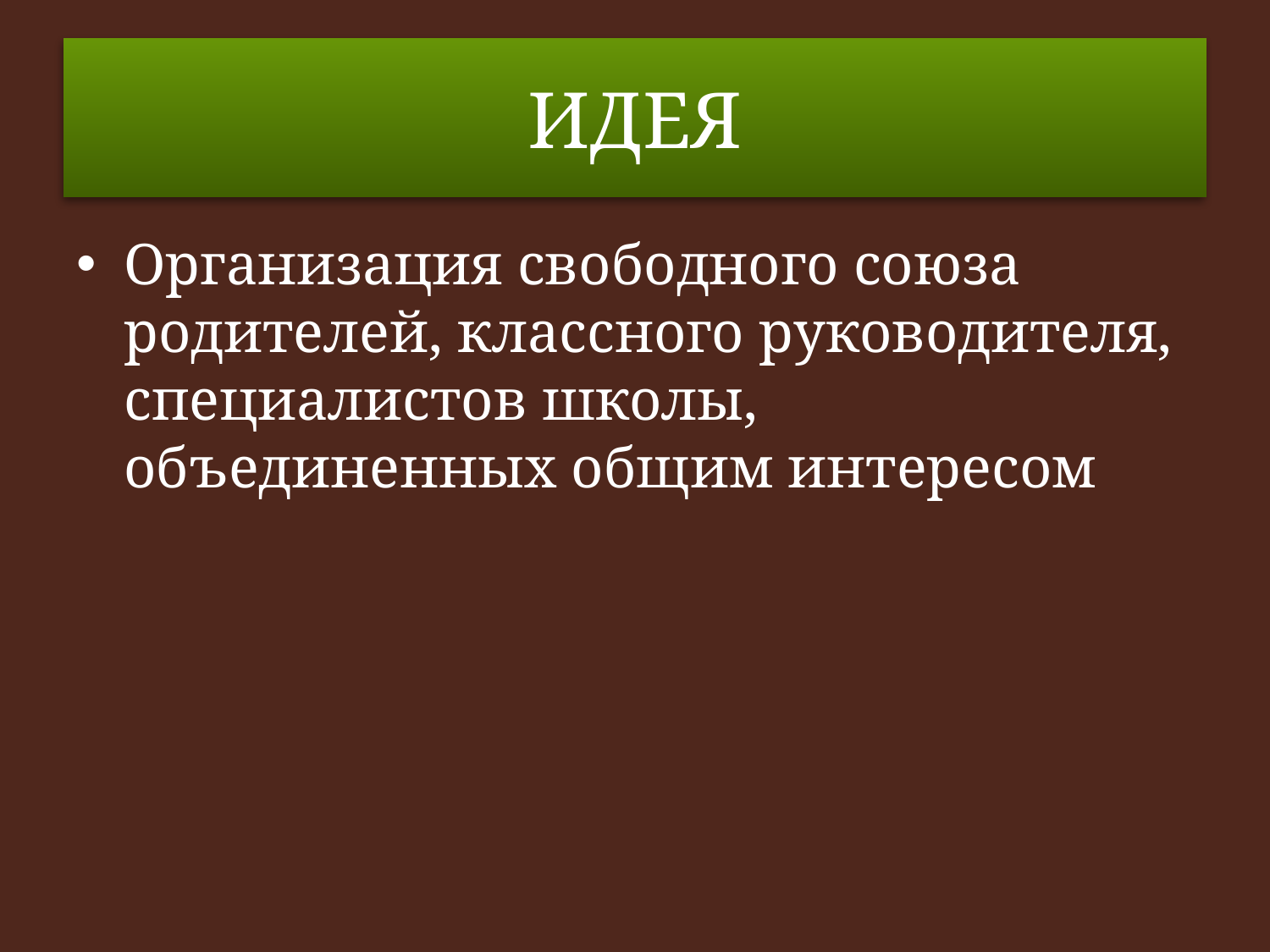

# ИДЕЯ
Организация свободного союза родителей, классного руководителя, специалистов школы, объединенных общим интересом